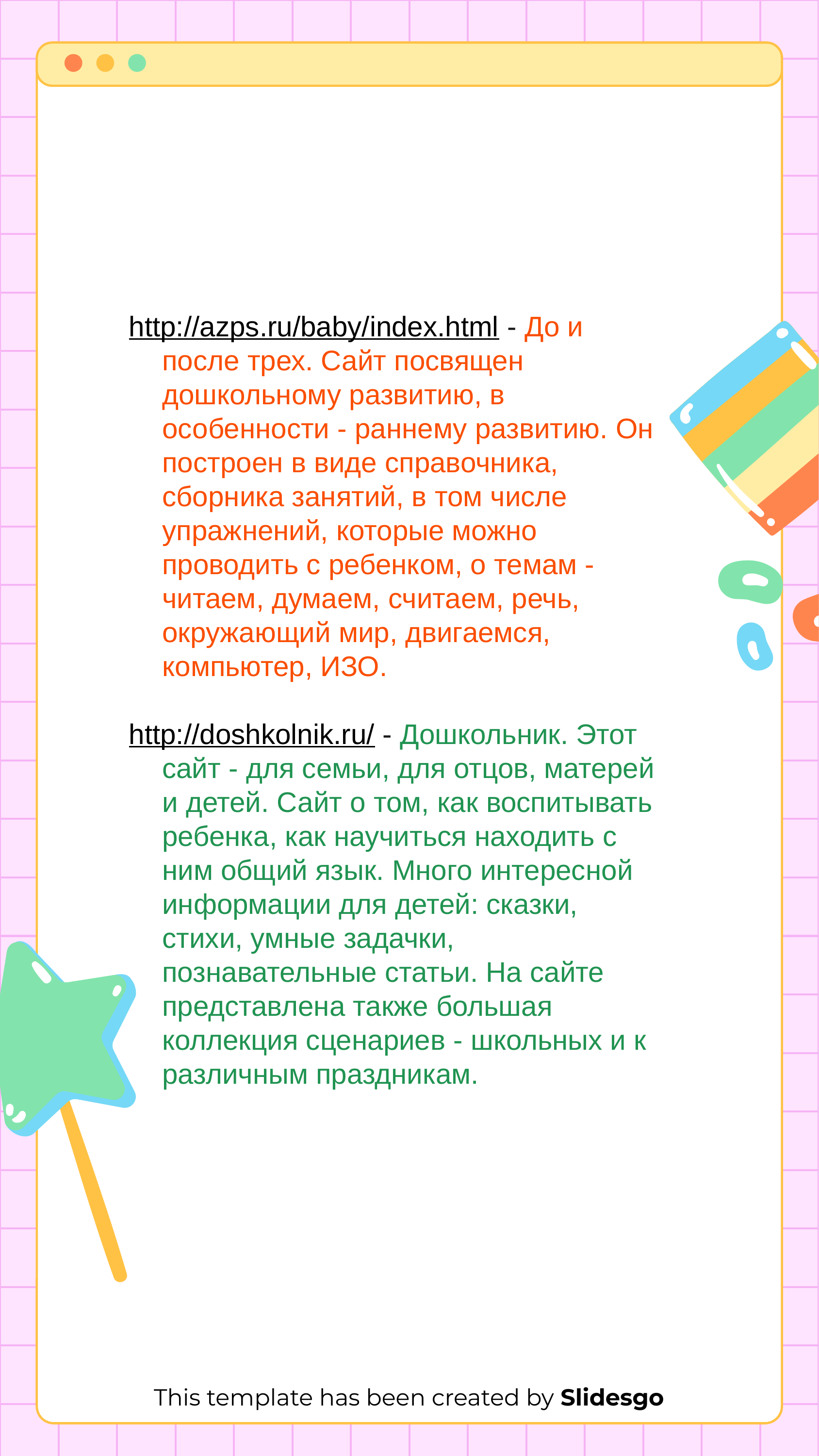

http://azps.ru/baby/index.html - До и после трех. Сайт посвящен дошкольному развитию, в особенности - раннему развитию. Он построен в виде справочника, сборника занятий, в том числе упражнений, которые можно проводить с ребенком, о темам - читаем, думаем, считаем, речь, окружающий мир, двигаемся, компьютер, ИЗО.

http://doshkolnik.ru/ - Дошкольник. Этот сайт - для семьи, для отцов, матерей и детей. Сайт о том, как воспитывать ребенка, как научиться находить с ним общий язык. Много интересной информации для детей: сказки, стихи, умные задачки, познавательные статьи. На сайте представлена также большая коллекция сценариев - школьных и к различным праздникам.
This template has been created by Slidesgo